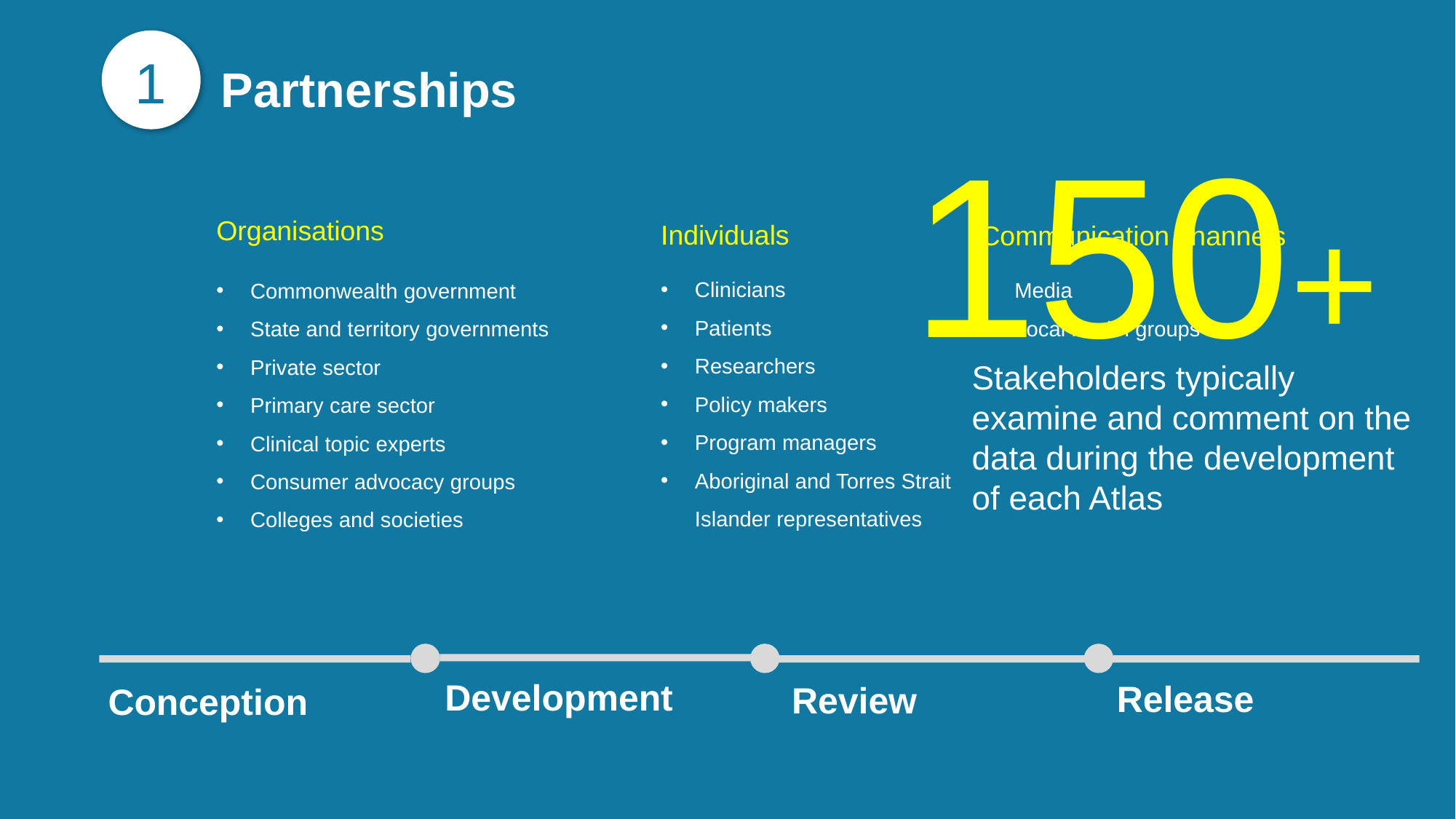

1
Partnerships
150+
Organisations
Individuals
Communication channels
Clinicians
Patients
Researchers
Policy makers
Program managers
Aboriginal and Torres Strait Islander representatives

Media
Local health groups

Commonwealth government
State and territory governments
Private sector
Primary care sector
Clinical topic experts
Consumer advocacy groups
Colleges and societies

Stakeholders typically examine and comment on the data during the development of each Atlas

Development

Release
Review

Conception